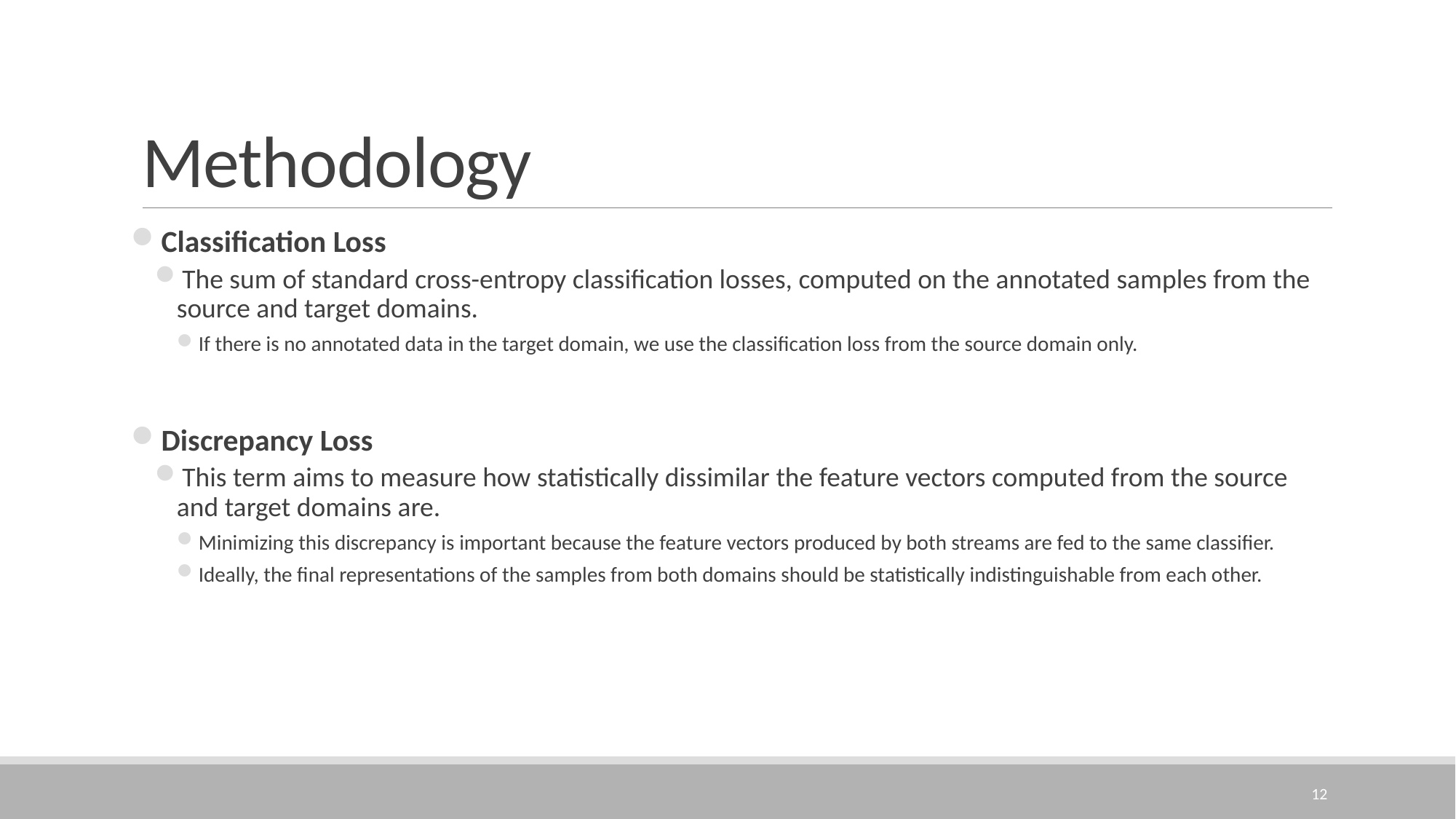

# Methodology
Classification Loss
The sum of standard cross-entropy classification losses, computed on the annotated samples from the source and target domains.
If there is no annotated data in the target domain, we use the classification loss from the source domain only.

Discrepancy Loss
This term aims to measure how statistically dissimilar the feature vectors computed from the source and target domains are.
Minimizing this discrepancy is important because the feature vectors produced by both streams are fed to the same classifier.
Ideally, the final representations of the samples from both domains should be statistically indistinguishable from each other.

12